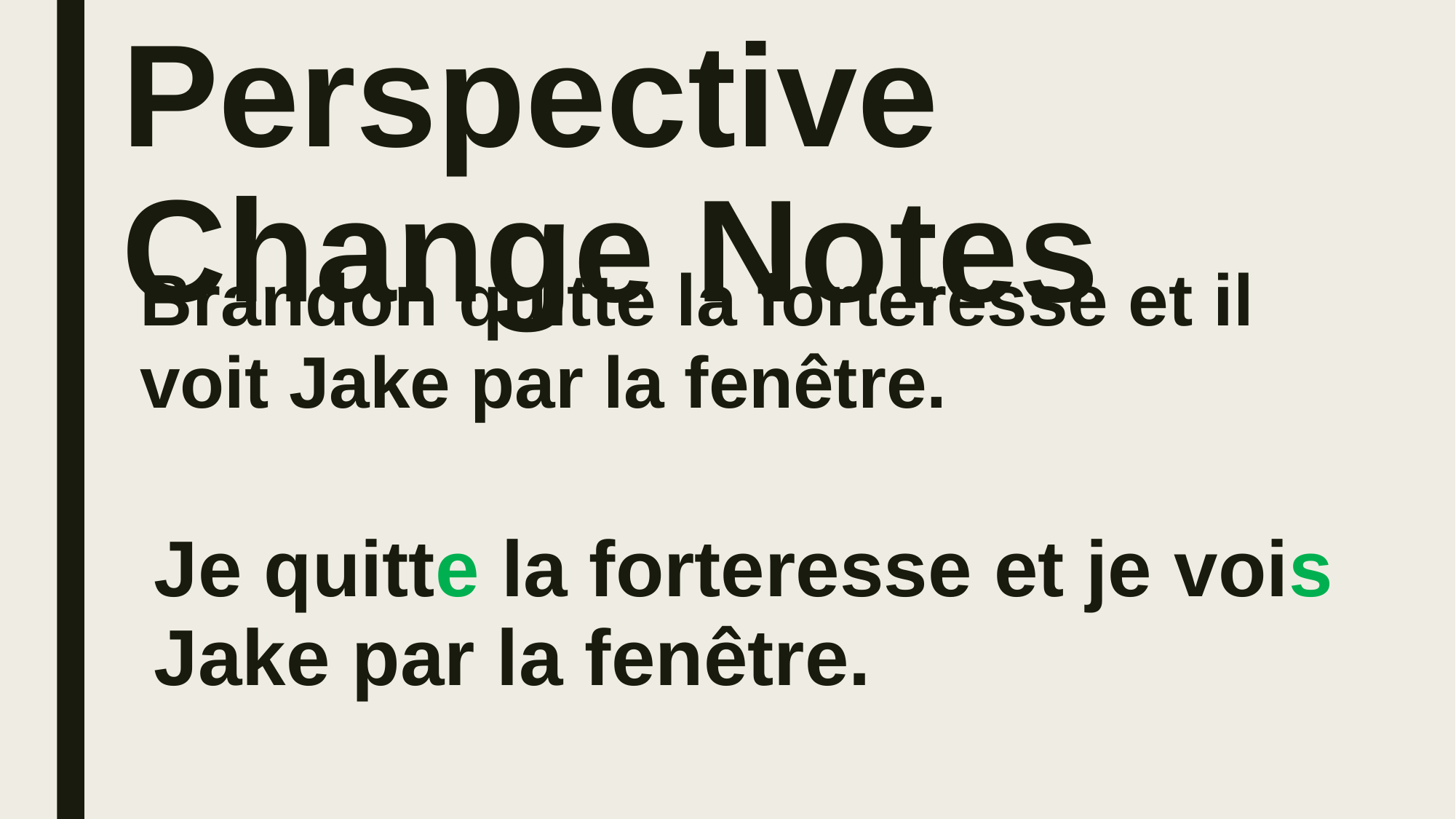

# Perspective Change Notes
Brandon quitte la forteresse et il voit Jake par la fenêtre.
Je quitte la forteresse et je vois Jake par la fenêtre.